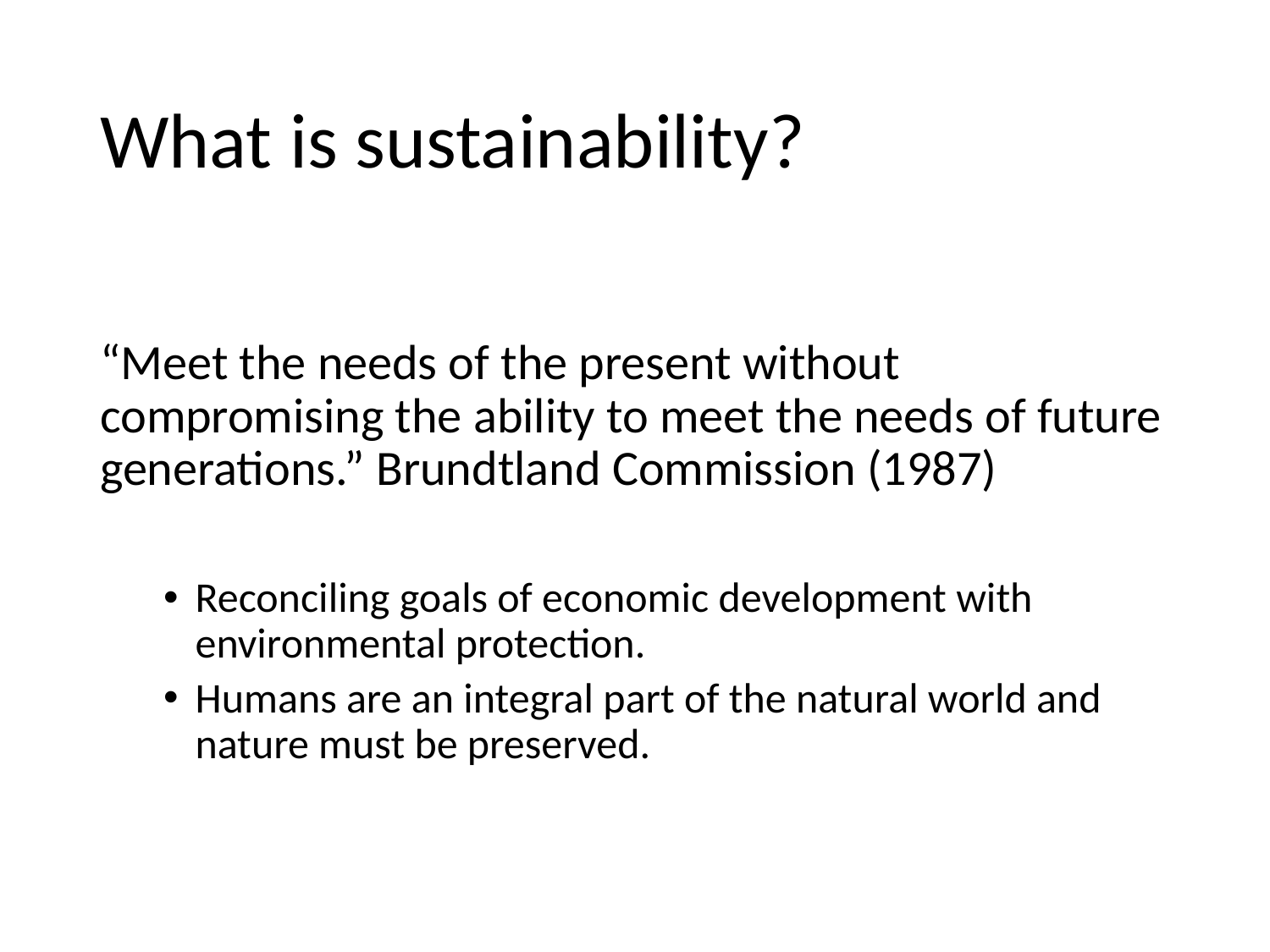

# What is sustainability?

“Meet the needs of the present without compromising the ability to meet the needs of future generations.” Brundtland Commission (1987)

Reconciling goals of economic development with environmental protection.
Humans are an integral part of the natural world and nature must be preserved.